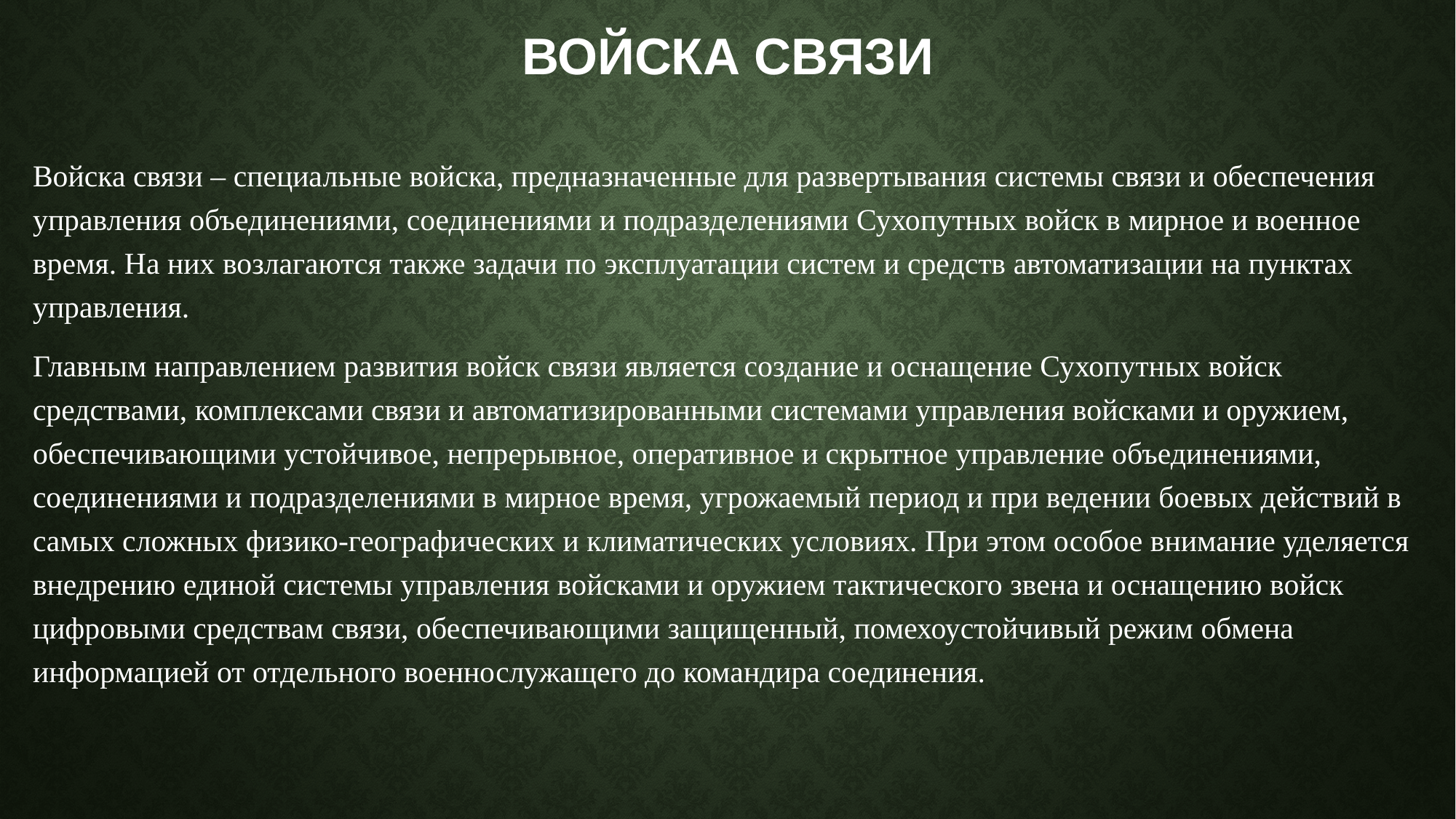

# Войска связи
Войска связи – специальные войска, предназначенные для развертывания системы связи и обеспечения управления объединениями, соединениями и подразделениями Сухопутных войск в мирное и военное время. На них возлагаются также задачи по эксплуатации систем и средств автоматизации на пунктах управления.
Главным направлением развития войск связи является создание и оснащение Сухопутных войск средствами, комплексами связи и автоматизированными системами управления войсками и оружием, обеспечивающими устойчивое, непрерывное, оперативное и скрытное управление объединениями, соединениями и подразделениями в мирное время, угрожаемый период и при ведении боевых действий в самых сложных физико-географических и климатических условиях. При этом особое внимание уделяется внедрению единой системы управления войсками и оружием тактического звена и оснащению войск цифровыми средствам связи, обеспечивающими защищенный, помехоустойчивый режим обмена информацией от отдельного военнослужащего до командира соединения.